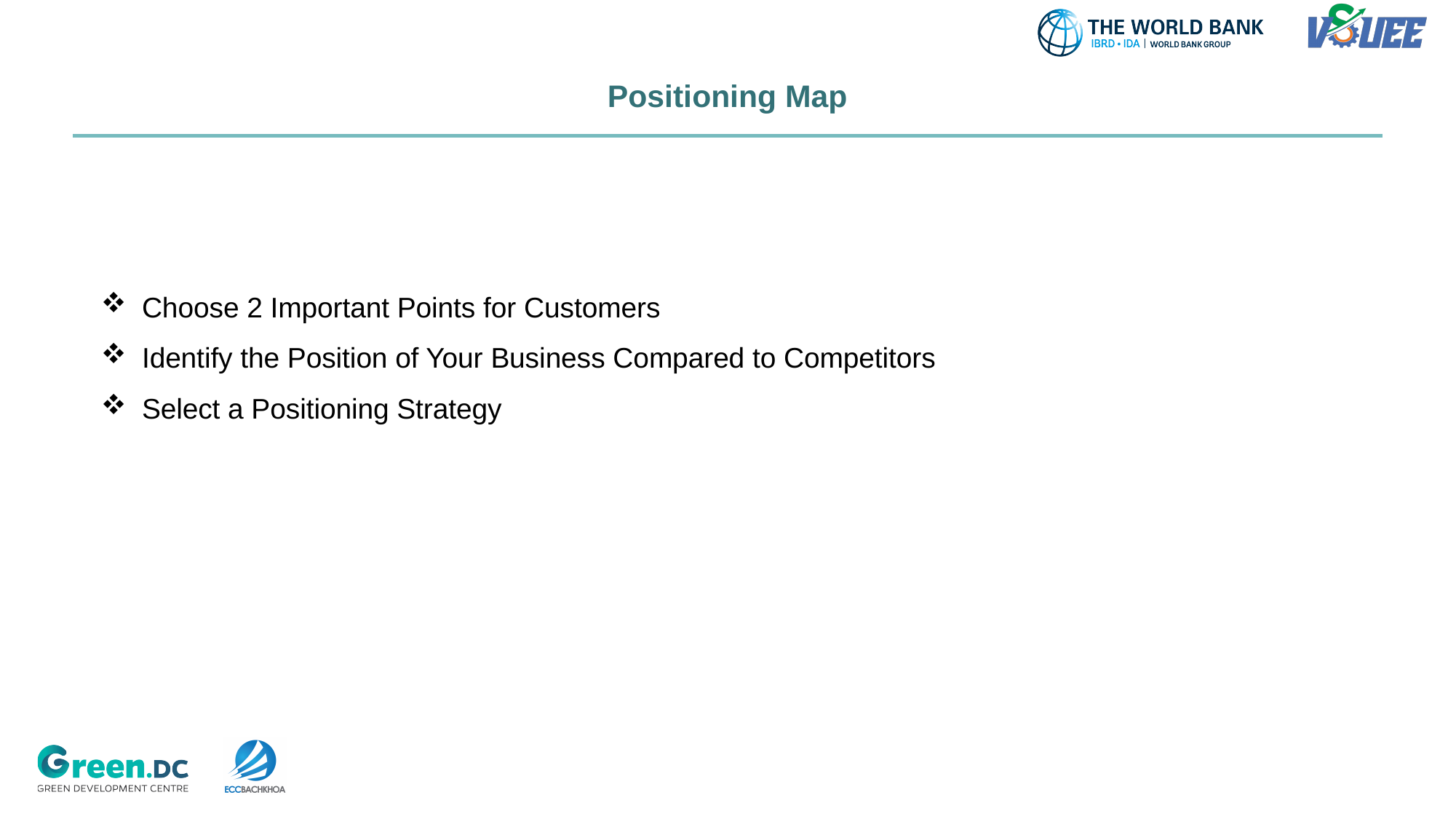

# Positioning Map
Choose 2 Important Points for Customers
Identify the Position of Your Business Compared to Competitors
Select a Positioning Strategy